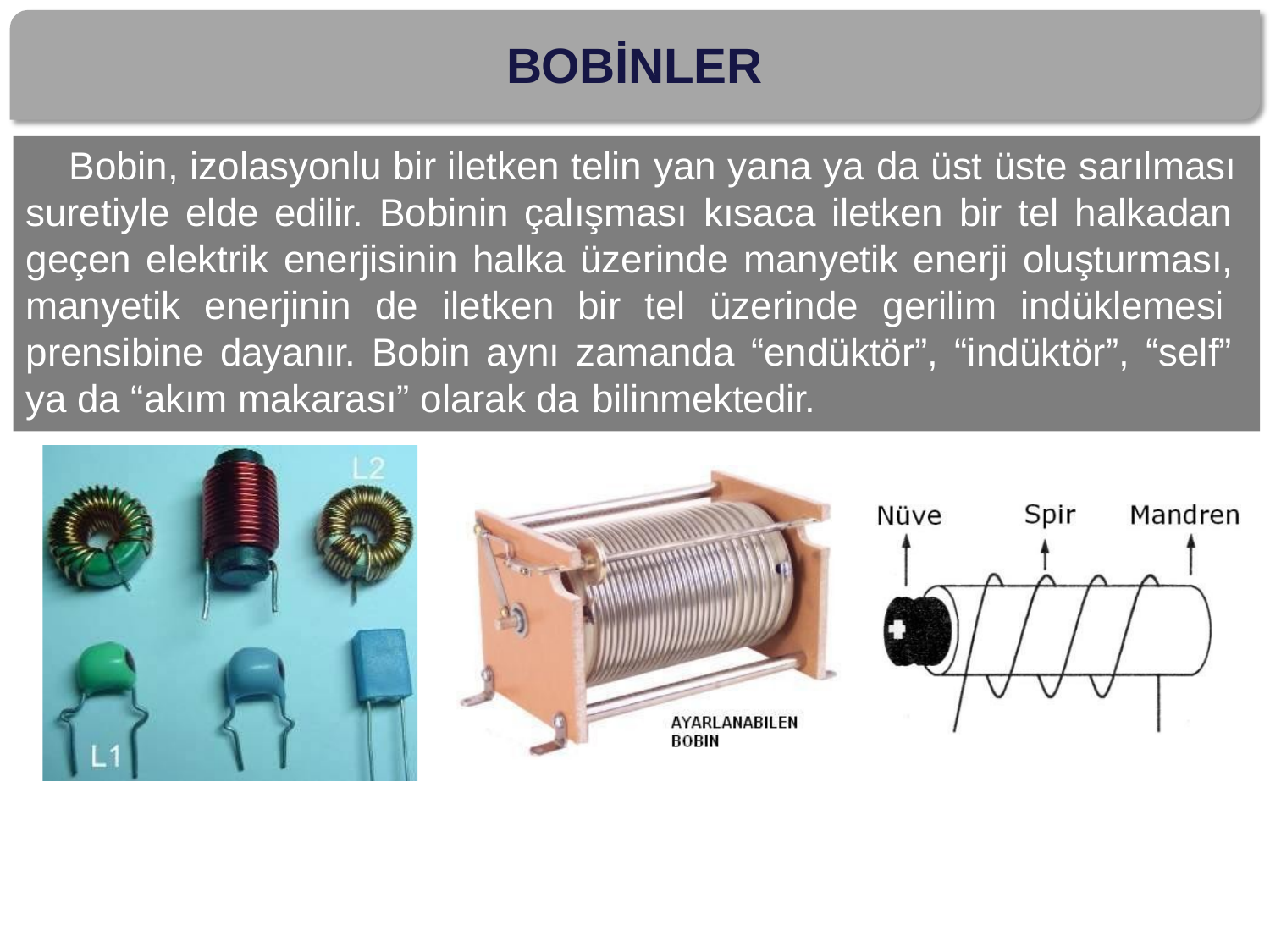

# BOBİNLER

Bobin, izolasyonlu bir iletken telin yan yana ya da üst üste sarılması  suretiyle elde edilir. Bobinin çalışması kısaca iletken bir tel halkadan  geçen elektrik enerjisinin halka üzerinde manyetik enerji oluşturması,  manyetik enerjinin de iletken bir tel üzerinde gerilim indüklemesi  prensibine dayanır. Bobin aynı zamanda “endüktör”, “indüktör”, “self”  ya da “akım makarası” olarak da bilinmektedir.